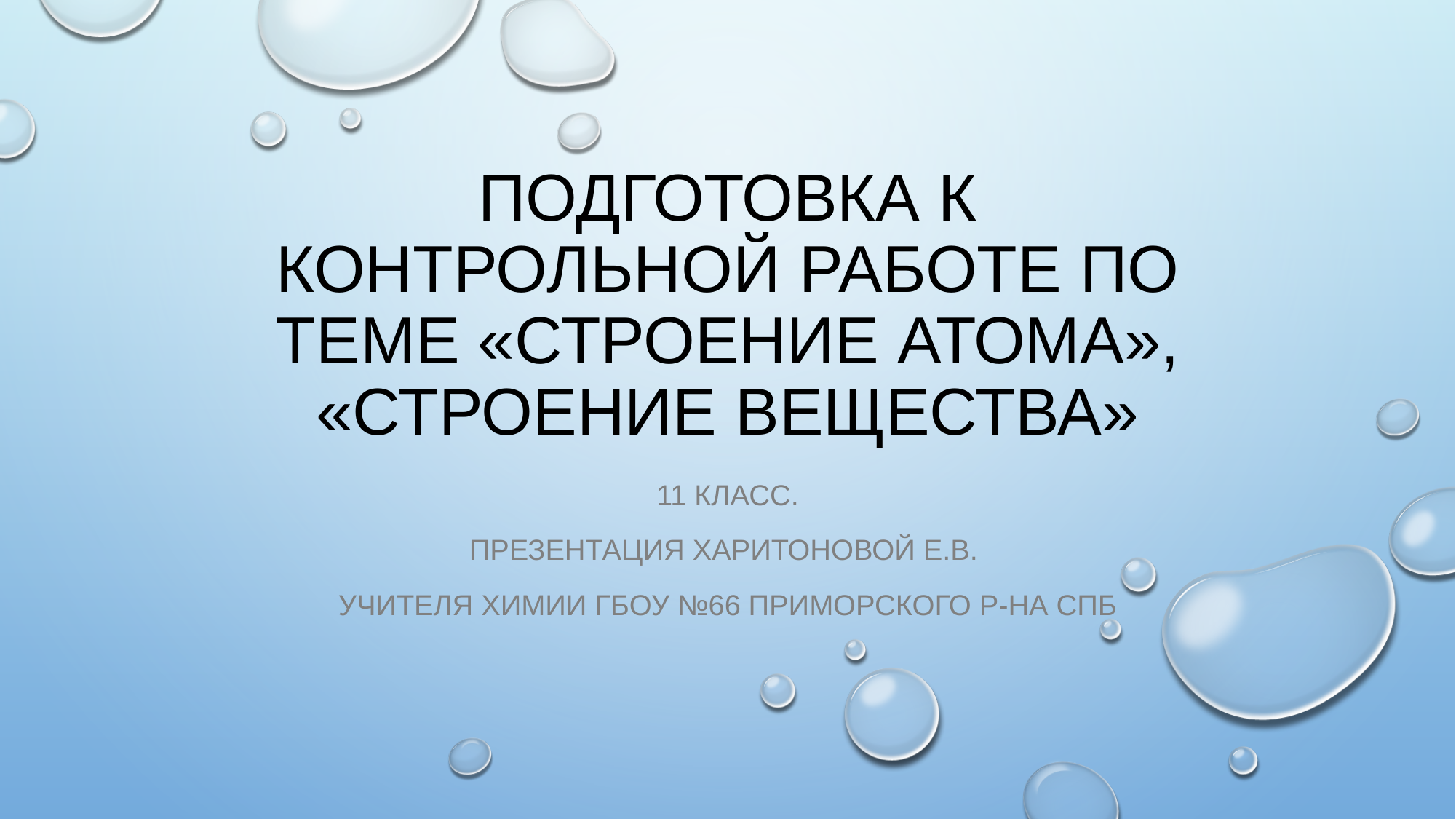

# Подготовка к контрольной работе по теме «Строение атома», «Строение вещества»
11 класс.
Презентация харитоновой Е.В.
учителя химии ГБОУ №66 Приморского р-на СПб